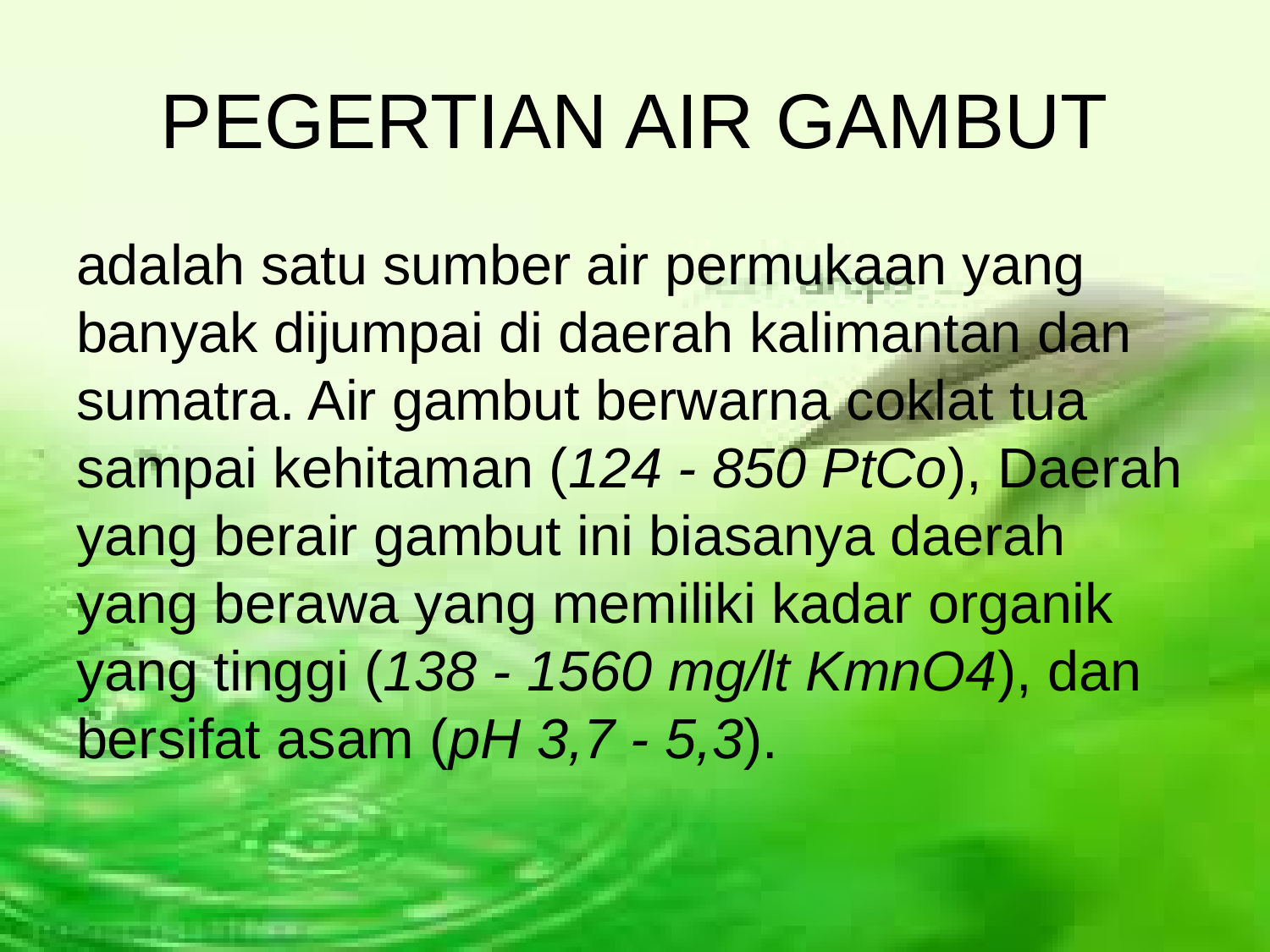

# PEGERTIAN AIR GAMBUT
adalah satu sumber air permukaan yang banyak dijumpai di daerah kalimantan dan sumatra. Air gambut berwarna coklat tua sampai kehitaman (124 - 850 PtCo), Daerah yang berair gambut ini biasanya daerah yang berawa yang memiliki kadar organik yang tinggi (138 - 1560 mg/lt KmnO4), dan bersifat asam (pH 3,7 - 5,3).